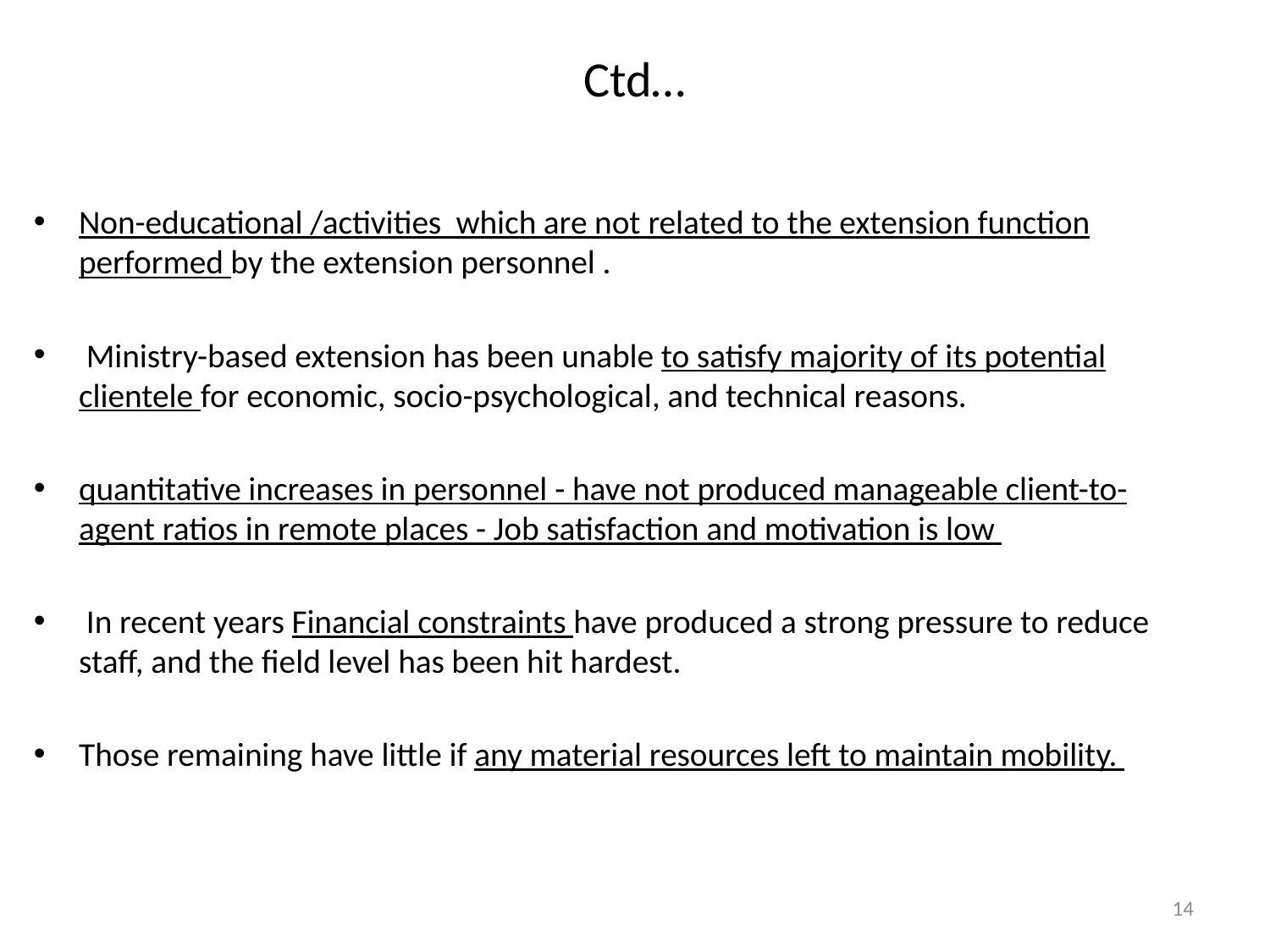

# Ctd…

Non-educational /activities  which are not related to the extension function performed by the extension personnel .

 Ministry-based extension has been unable to satisfy majority of its potential clientele for economic, socio-psychological, and technical reasons.

quantitative increases in personnel - have not produced manageable client-to-agent ratios in remote places - Job satisfaction and motivation is low

 In recent years Financial constraints have produced a strong pressure to reduce staff, and the field level has been hit hardest.

Those remaining have little if any material resources left to maintain mobility.

14